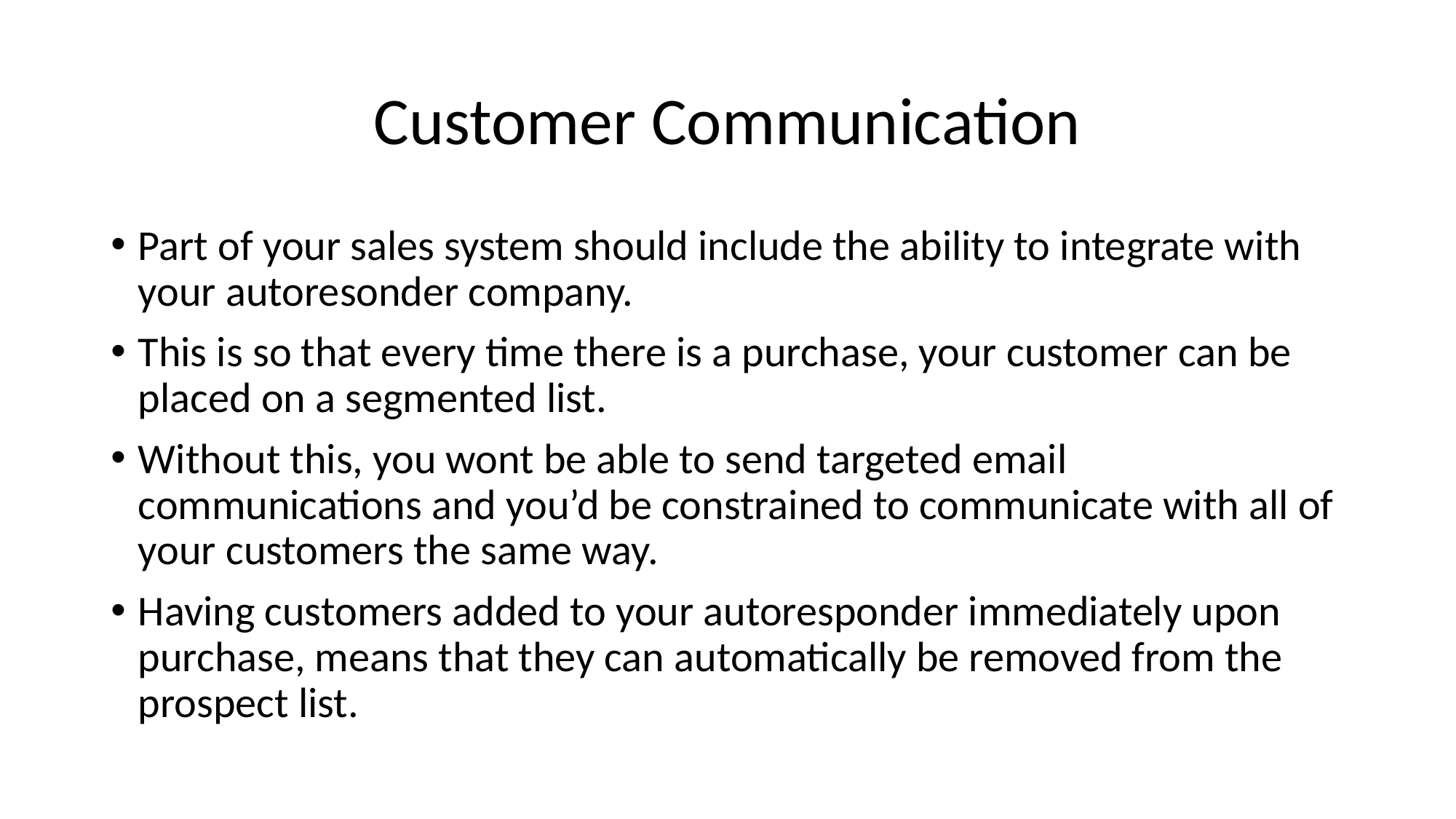

# Customer Communication
Part of your sales system should include the ability to integrate with your autoresonder company.
This is so that every time there is a purchase, your customer can be placed on a segmented list.
Without this, you wont be able to send targeted email communications and you’d be constrained to communicate with all of your customers the same way.
Having customers added to your autoresponder immediately upon purchase, means that they can automatically be removed from the prospect list.